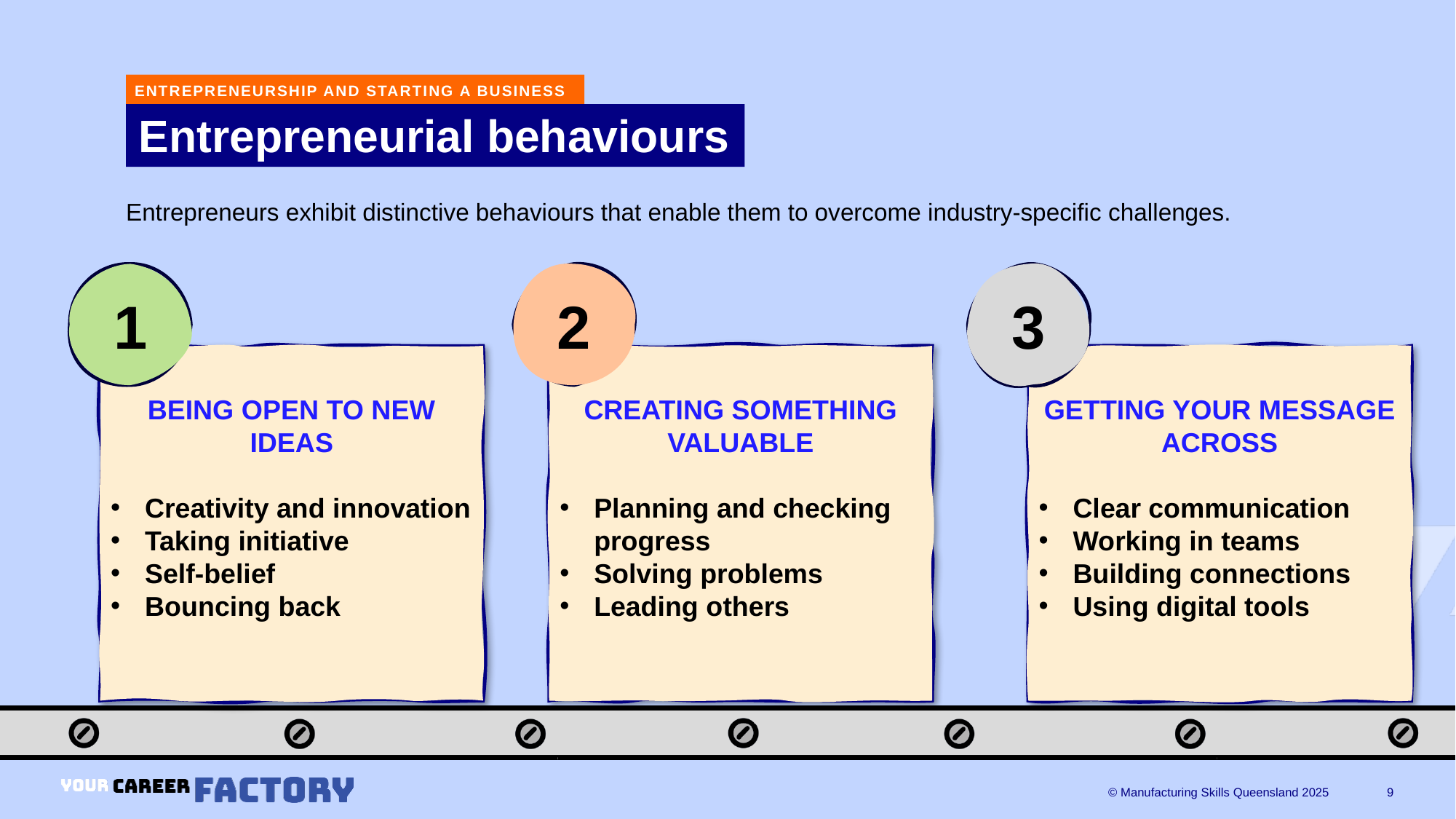

ENTREPRENEURSHIP AND STARTING A BUSINESS
# Entrepreneurial behaviours
Entrepreneurs exhibit distinctive behaviours that enable them to overcome industry-specific challenges.
1
2
3
BEING OPEN TO NEW IDEAS

Creativity and innovation
Taking initiative
Self-belief
Bouncing back

CREATING SOMETHING VALUABLE

Planning and checking progress
Solving problems
Leading others

GETTING YOUR MESSAGE ACROSS

Clear communication
Working in teams
Building connections
Using digital tools